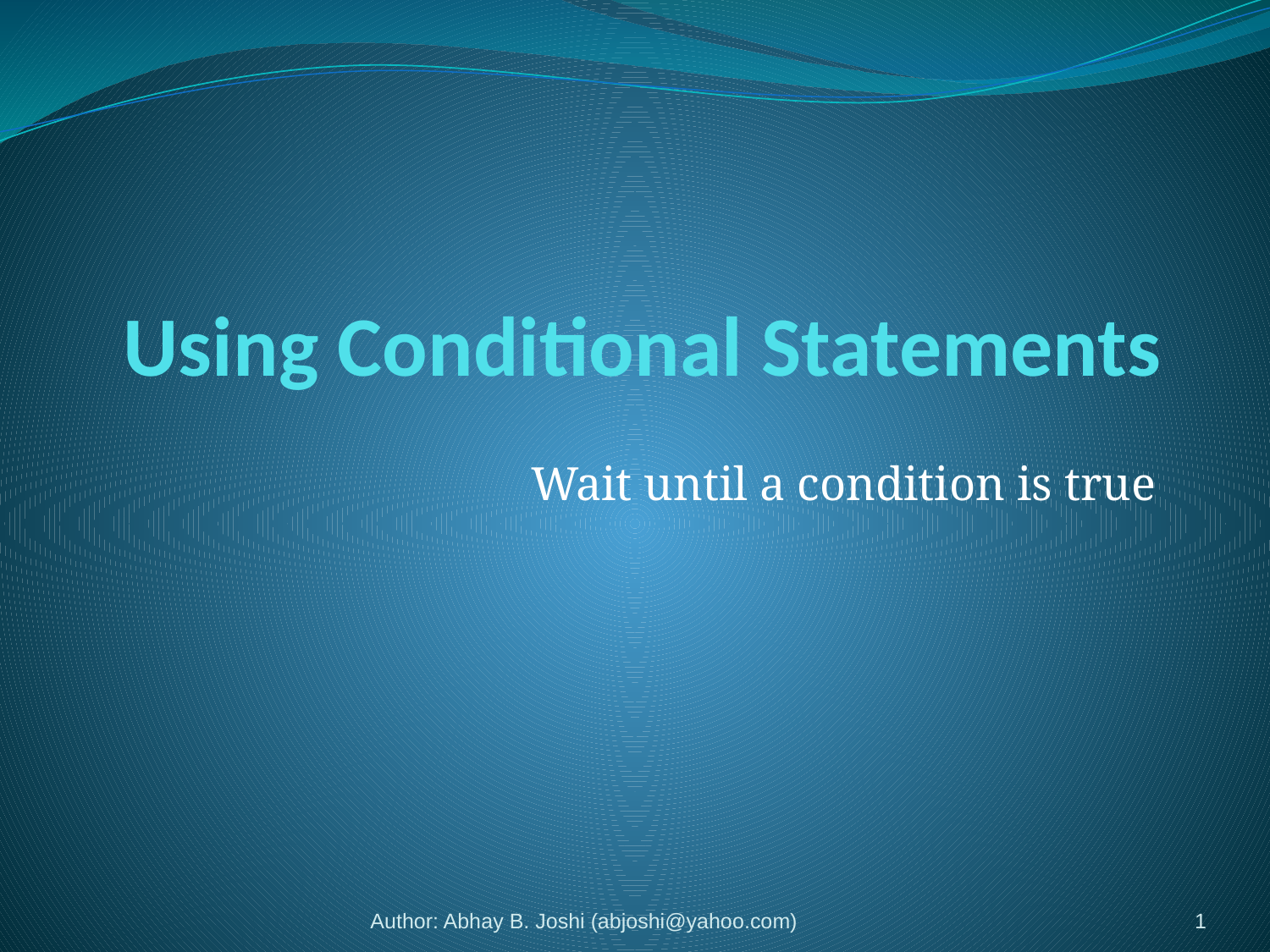

# Using Conditional Statements
Wait until a condition is true
Author: Abhay B. Joshi (abjoshi@yahoo.com)
1